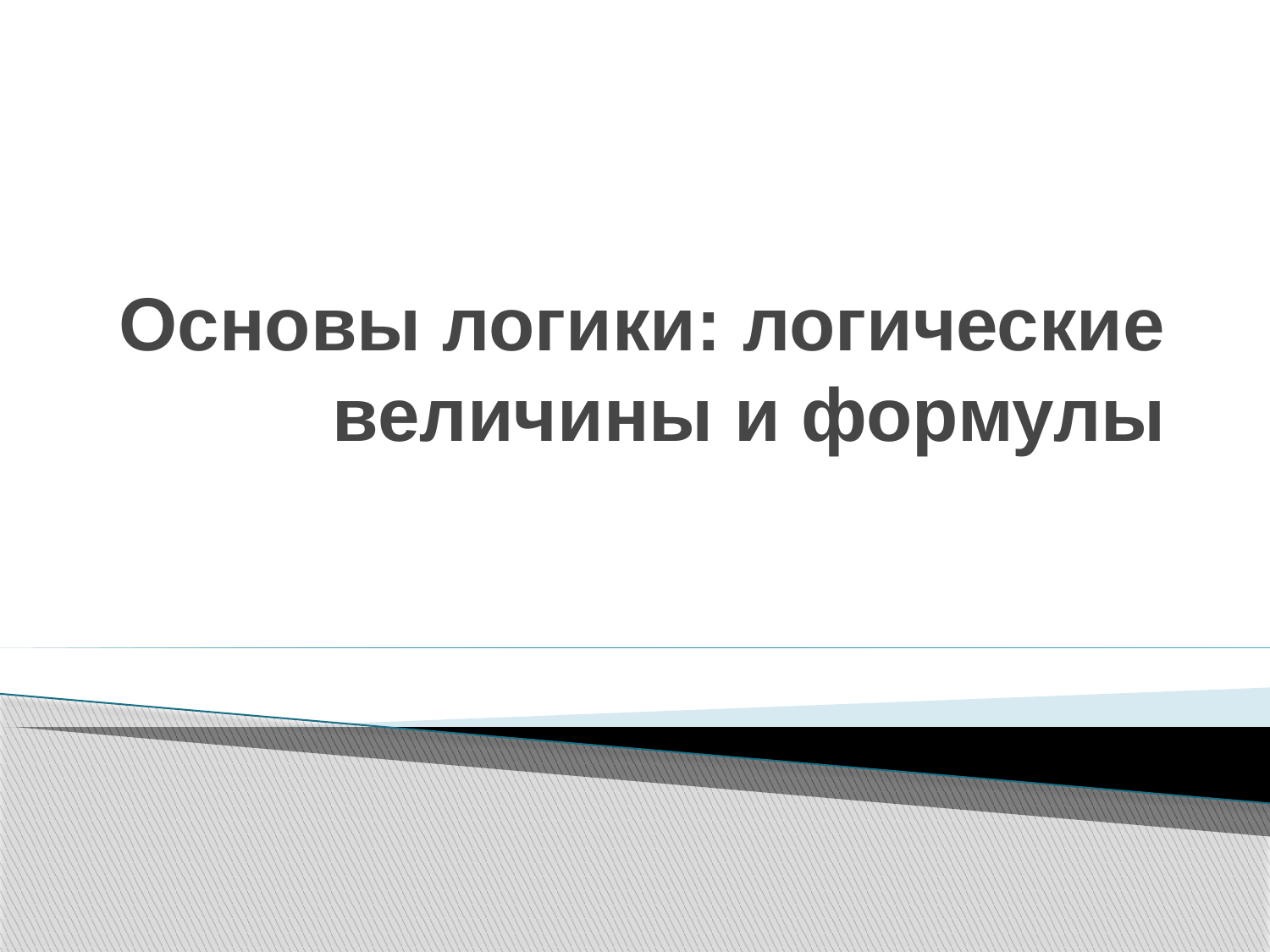

# Основы логики: логические величины и формулы